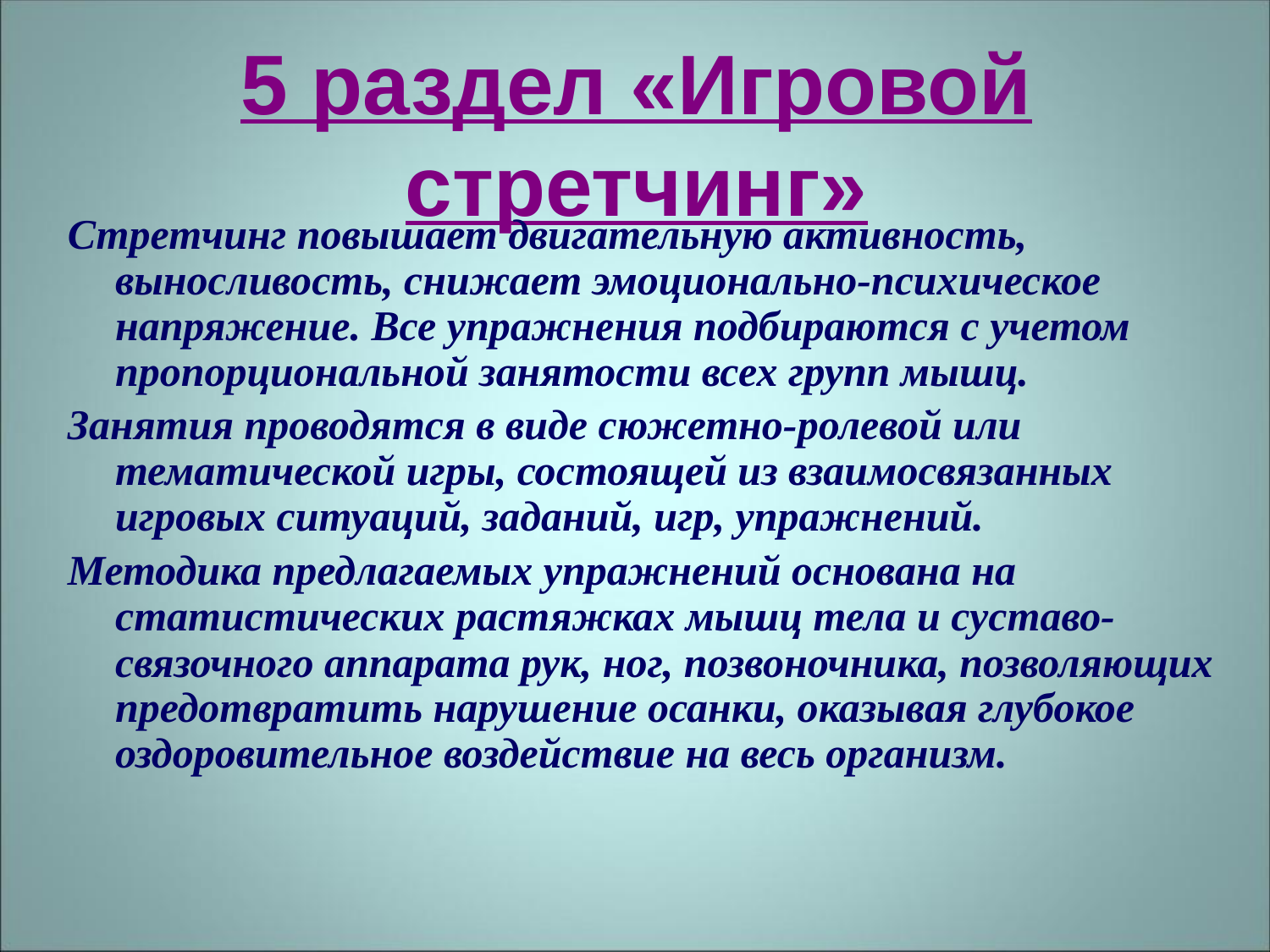

# 5 раздел «Игровой стретчинг»
Стретчинг повышает двигательную активность, выносливость, снижает эмоционально-психическое напряжение. Все упражнения подбираются с учетом пропорциональной занятости всех групп мышц.
Занятия проводятся в виде сюжетно-ролевой или тематической игры, состоящей из взаимосвязанных игровых ситуаций, заданий, игр, упражнений.
Методика предлагаемых упражнений основана на статистических растяжках мышц тела и суставо-связочного аппарата рук, ног, позвоночника, позволяющих предотвратить нарушение осанки, оказывая глубокое оздоровительное воздействие на весь организм.